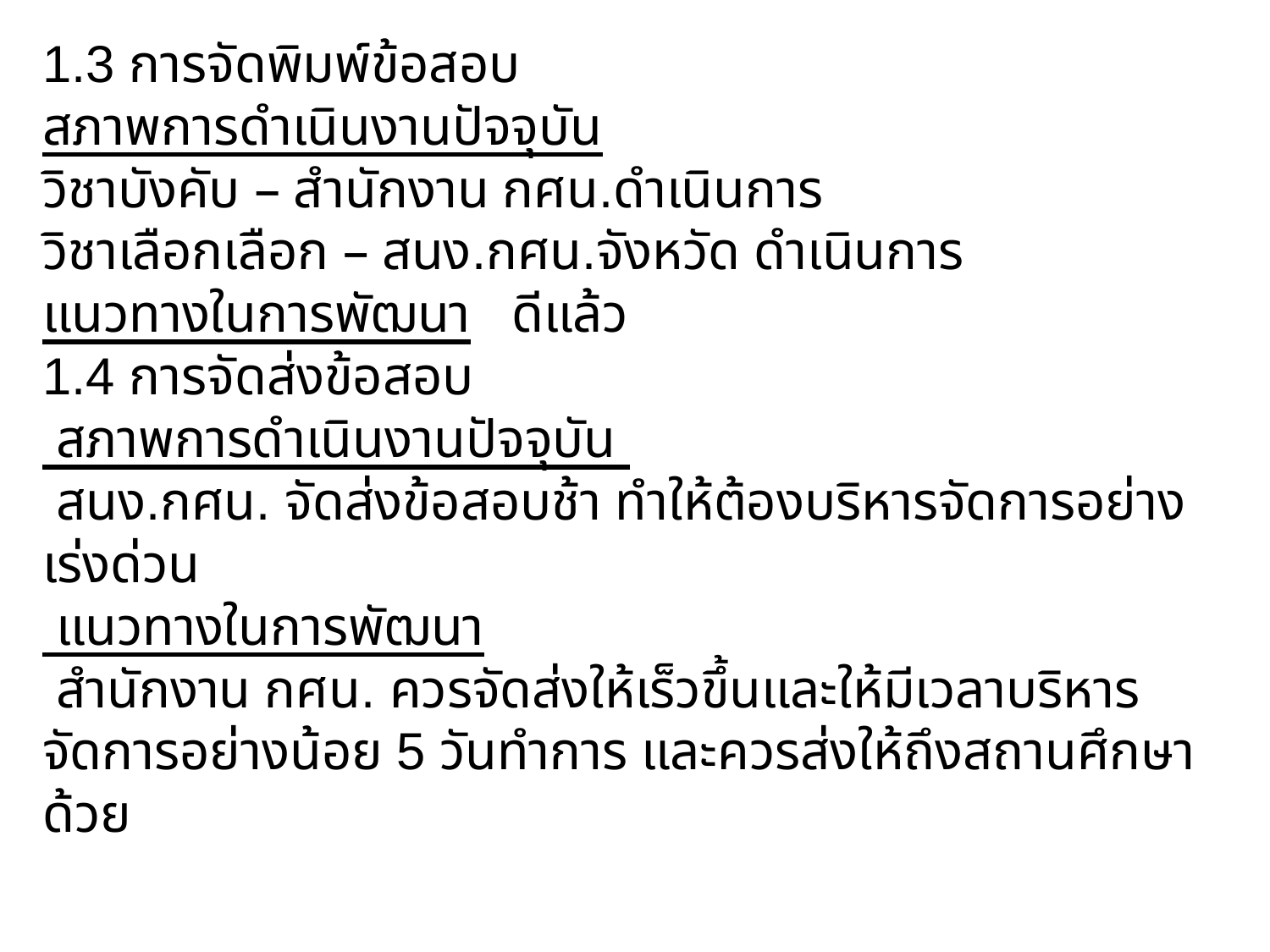

# 1.3 การจัดพิมพ์ข้อสอบ สภาพการดำเนินงานปัจจุบัน วิชาบังคับ – สำนักงาน กศน.ดำเนินการ วิชาเลือกเลือก – สนง.กศน.จังหวัด ดำเนินการ แนวทางในการพัฒนา   ดีแล้ว 1.4 การจัดส่งข้อสอบ สภาพการดำเนินงานปัจจุบัน สนง.กศน. จัดส่งข้อสอบช้า ทำให้ต้องบริหารจัดการอย่างเร่งด่วน แนวทางในการพัฒนา สำนักงาน กศน. ควรจัดส่งให้เร็วขึ้นและให้มีเวลาบริหารจัดการอย่างน้อย 5 วันทำการ และควรส่งให้ถึงสถานศึกษาด้วย